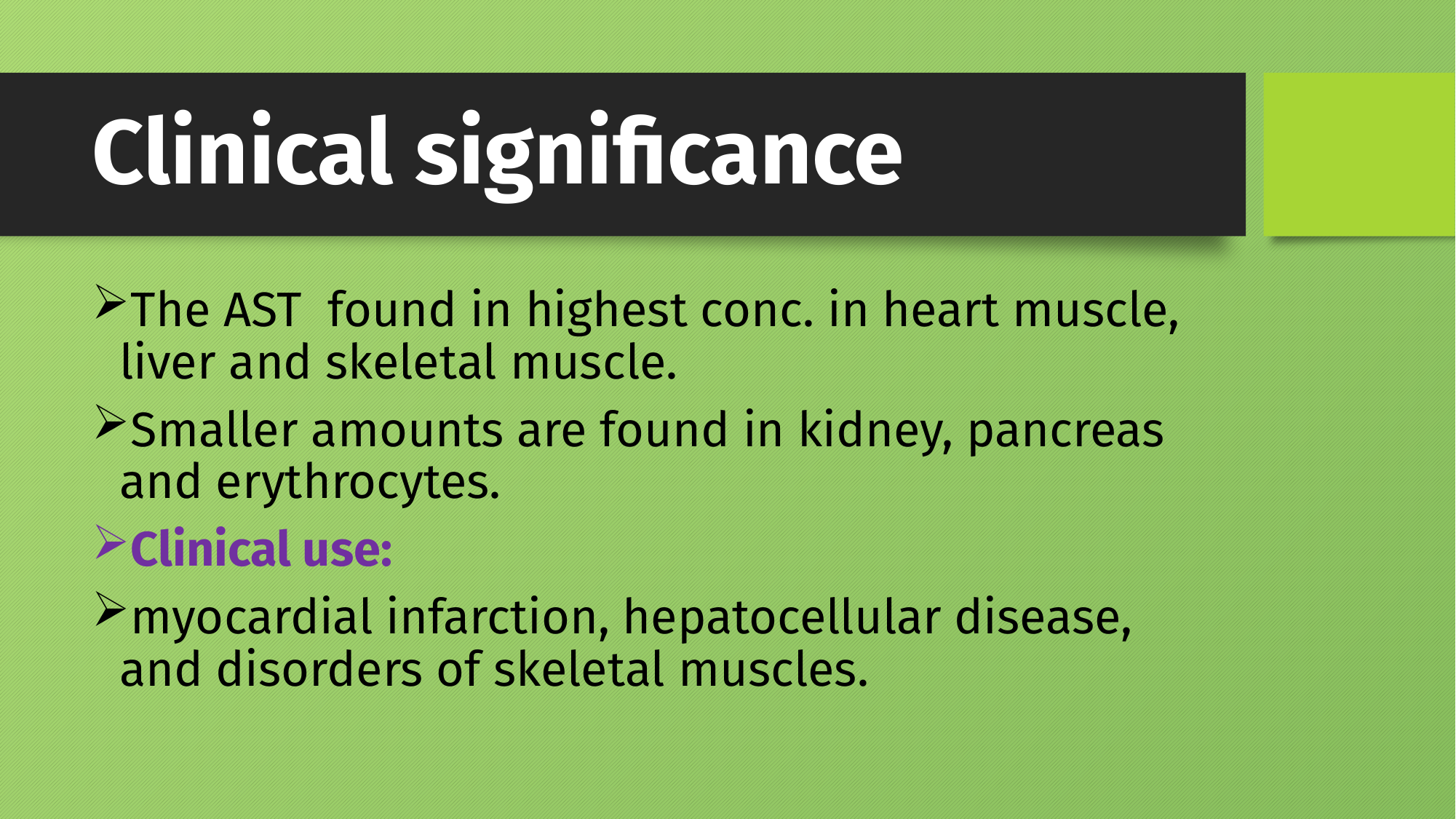

# Clinical significance
The AST  found in highest conc. in heart muscle, liver and skeletal muscle.
Smaller amounts are found in kidney, pancreas and erythrocytes.
Clinical use:
myocardial infarction, hepatocellular disease, and disorders of skeletal muscles.